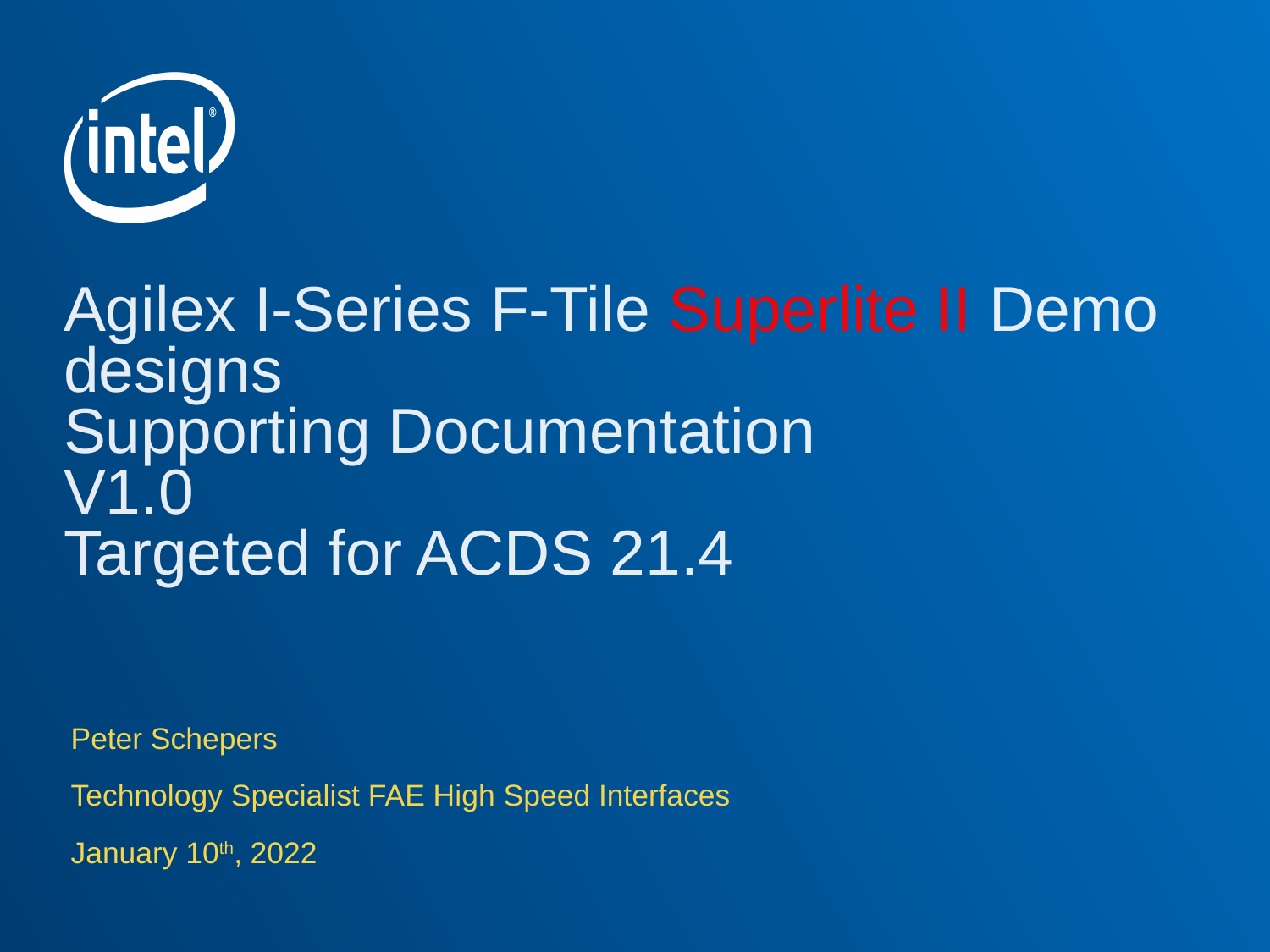

# Agilex I-Series F-Tile Superlite II Demo designs Supporting Documentation V1.0 Targeted for ACDS 21.4
Peter Schepers
Technology Specialist FAE High Speed Interfaces
January 10th, 2022